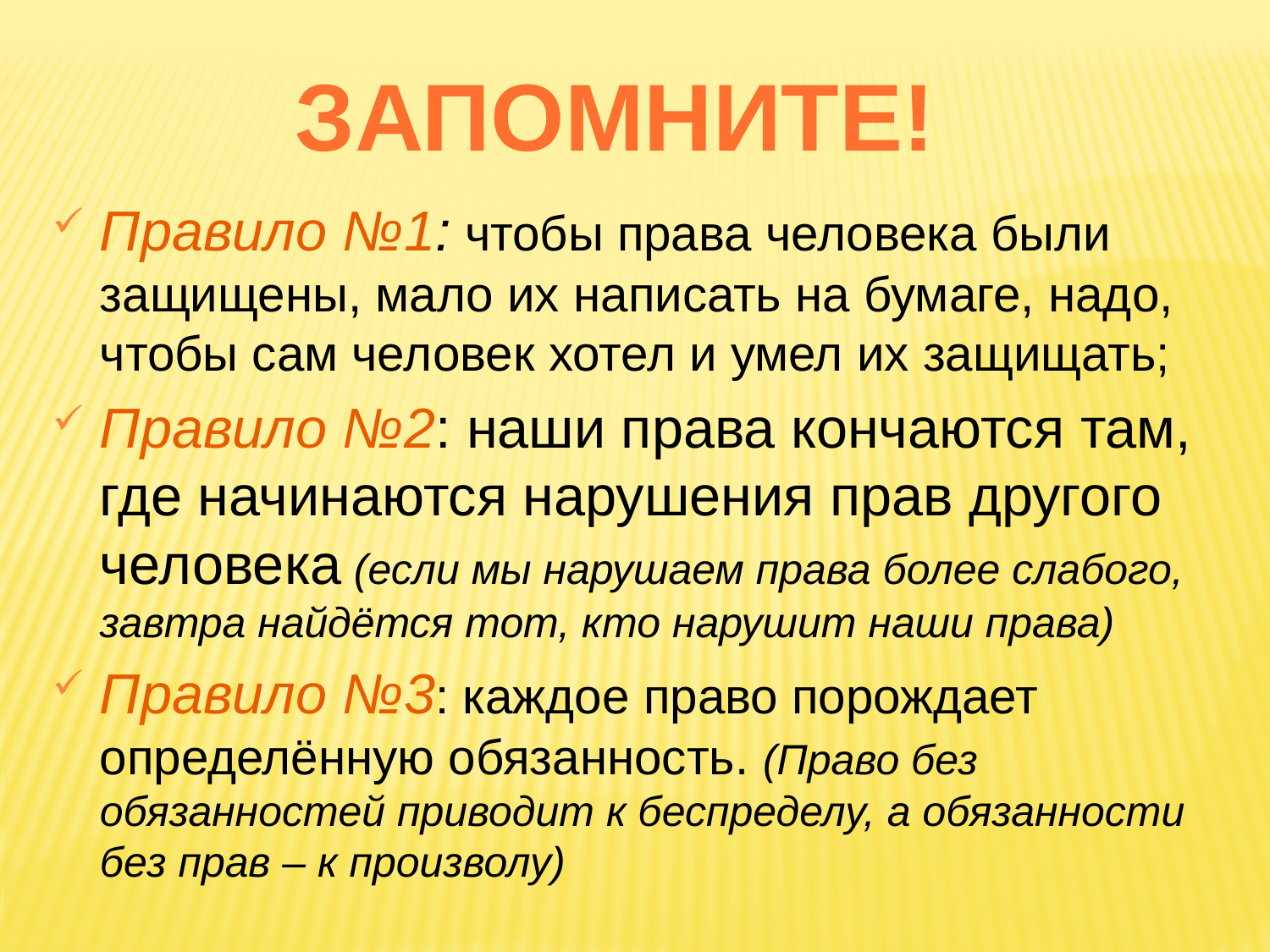

Запомните!
Правило №1: чтобы права человека были защищены, мало их написать на бумаге, надо, чтобы сам человек хотел и умел их защищать;
Правило №2: наши права кончаются там, где начинаются нарушения прав другого человека (если мы нарушаем права более слабого, завтра найдётся тот, кто нарушит наши права)
Правило №3: каждое право порождает определённую обязанность. (Право без обязанностей приводит к беспределу, а обязанности без прав – к произволу)